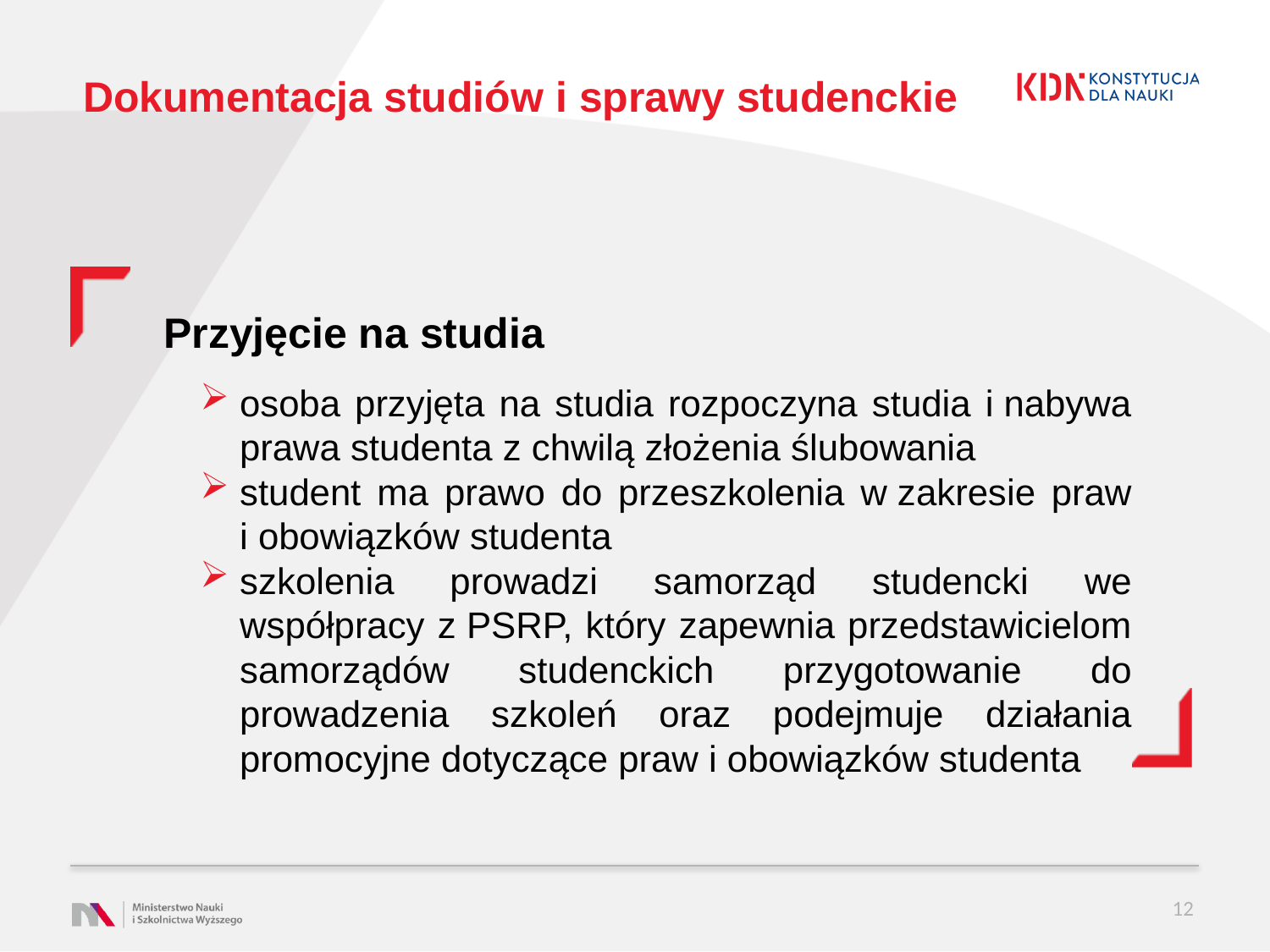

# Dokumentacja studiów i sprawy studenckie
Przyjęcie na studia
osoba przyjęta na studia rozpoczyna studia i nabywa prawa studenta z chwilą złożenia ślubowania
student ma prawo do przeszkolenia w zakresie praw i obowiązków studenta
szkolenia prowadzi samorząd studencki we współpracy z PSRP, który zapewnia przedstawicielom samorządów studenckich przygotowanie do prowadzenia szkoleń oraz podejmuje działania promocyjne dotyczące praw i obowiązków studenta

12